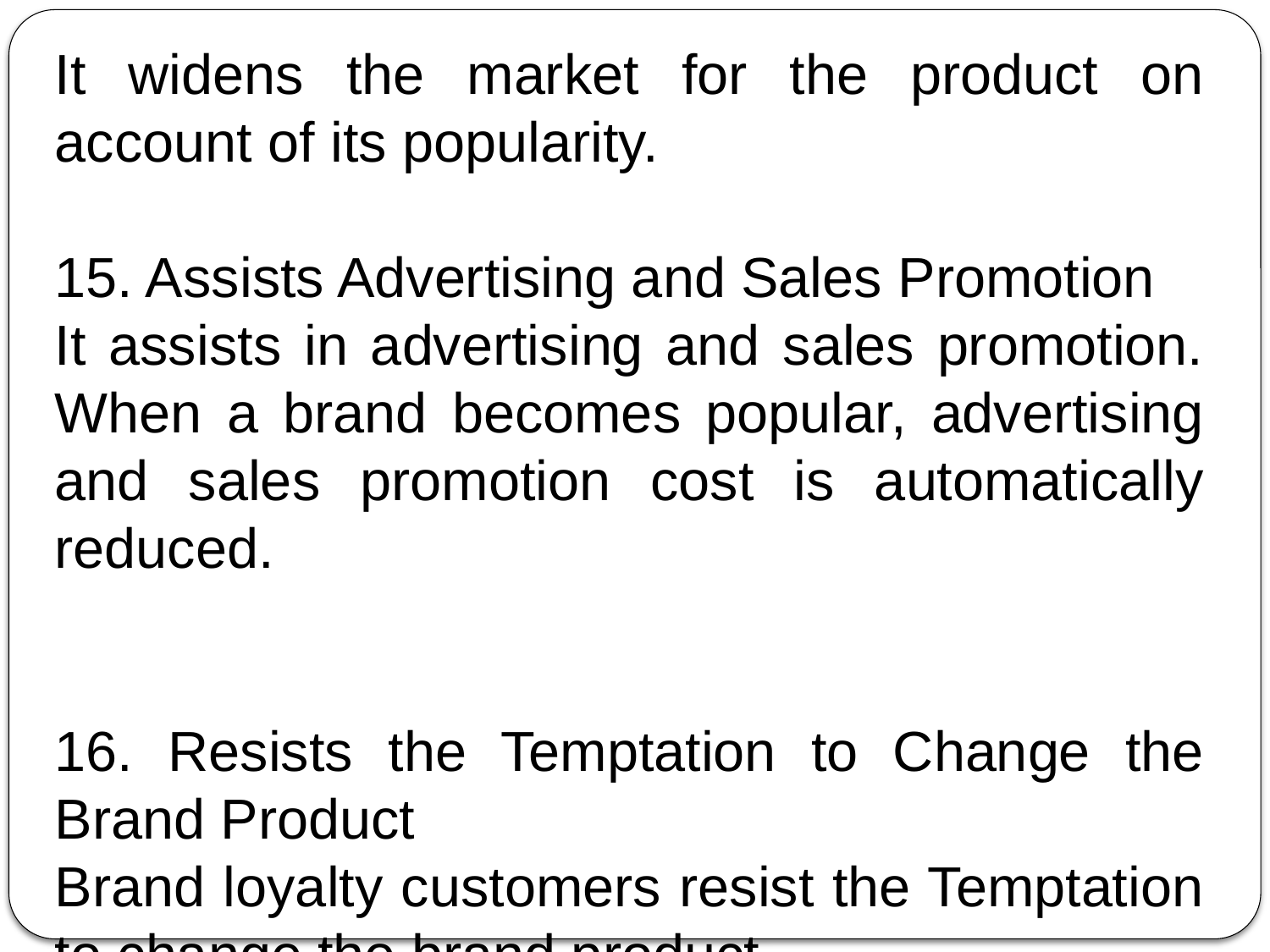

It widens the market for the product on account of its popularity.

15. Assists Advertising and Sales Promotion
It assists in advertising and sales promotion. When a brand becomes popular, advertising and sales promotion cost is automatically reduced.

16. Resists the Temptation to Change the Brand Product
Brand loyalty customers resist the Temptation to change the brand product.